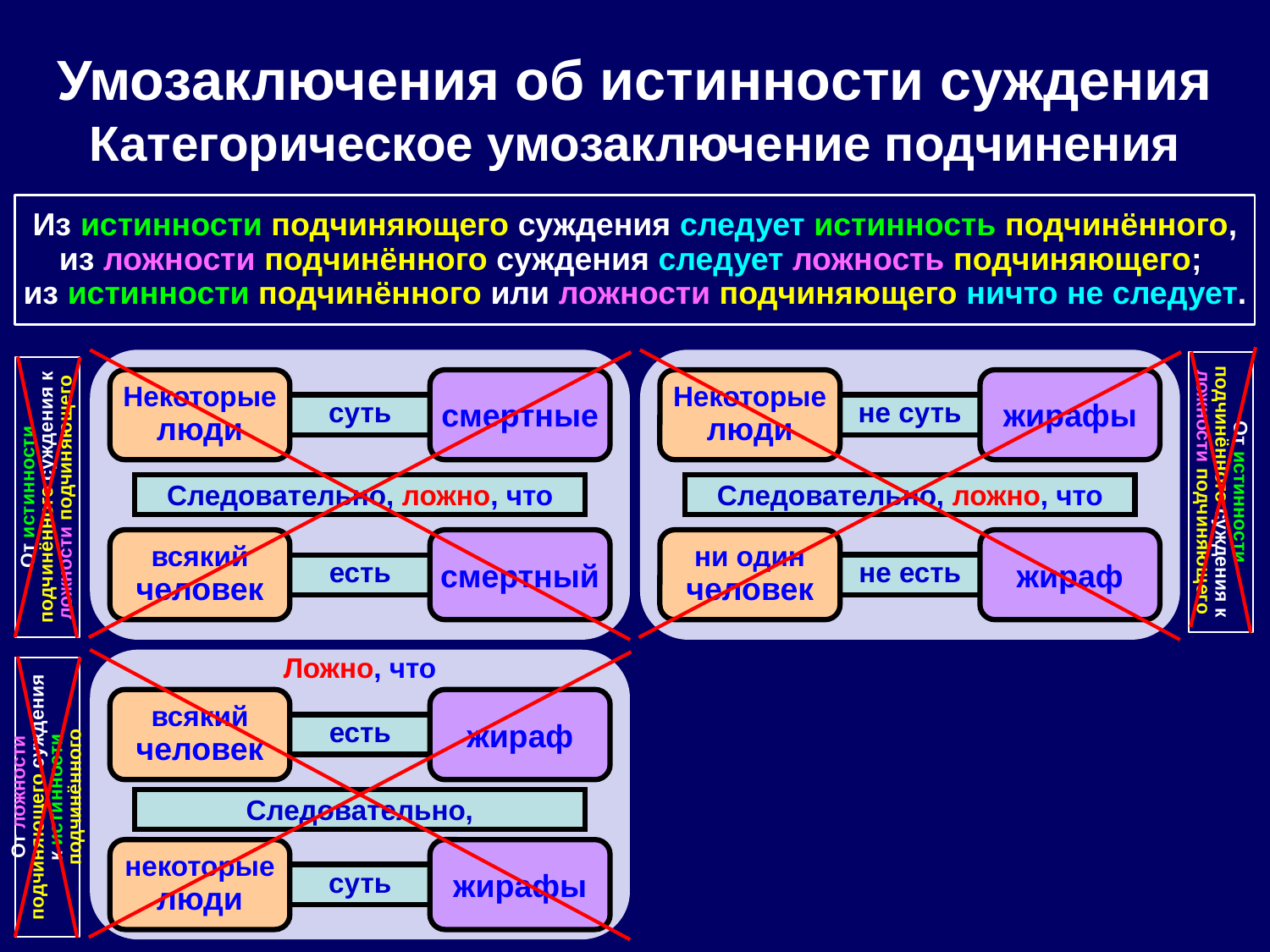

Умозаключения об истинности суждения Категорическое умозаключение подчинения
Из истинности подчиняющего суждения следует истинность подчинённого, из ложности подчинённого суждения следует ложность подчиняющего;
из истинности подчинённого или ложности подчиняющего ничто не следует.

Некоторые
люди
смертные
Некоторые
люди
жирафы
суть
не суть
От истинности подчинённого суждения к ложности подчиняющего
От истинности подчинённого суждения к ложности подчиняющего
Следовательно, ложно, что
Следовательно, ложно, что
всякий
человек
смертный
ни один
человек
жираф
не есть
есть
Ложно, что
всякий
человек
жираф
есть
От ложности подчиняющего суждения к истинности подчинённого
Следовательно,
некоторые
люди
жирафы
суть